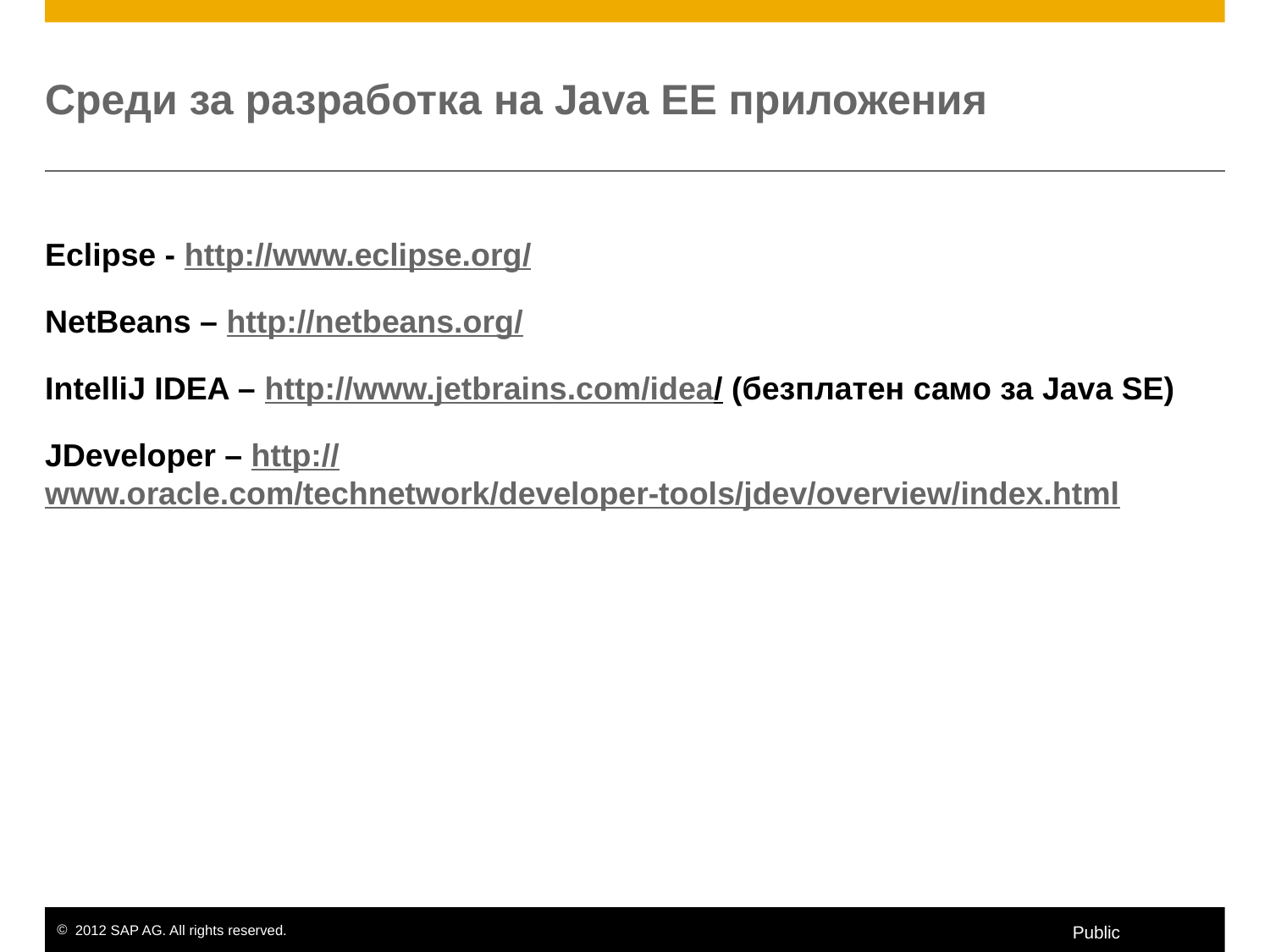

# Среди за разработка на Jаva EE приложения
Eclipse - http://www.eclipse.org/
NetBeans – http://netbeans.org/
IntelliJ IDEA – http://www.jetbrains.com/idea/ (безплатен само за Java SE)
JDeveloper – http://www.oracle.com/technetwork/developer-tools/jdev/overview/index.html